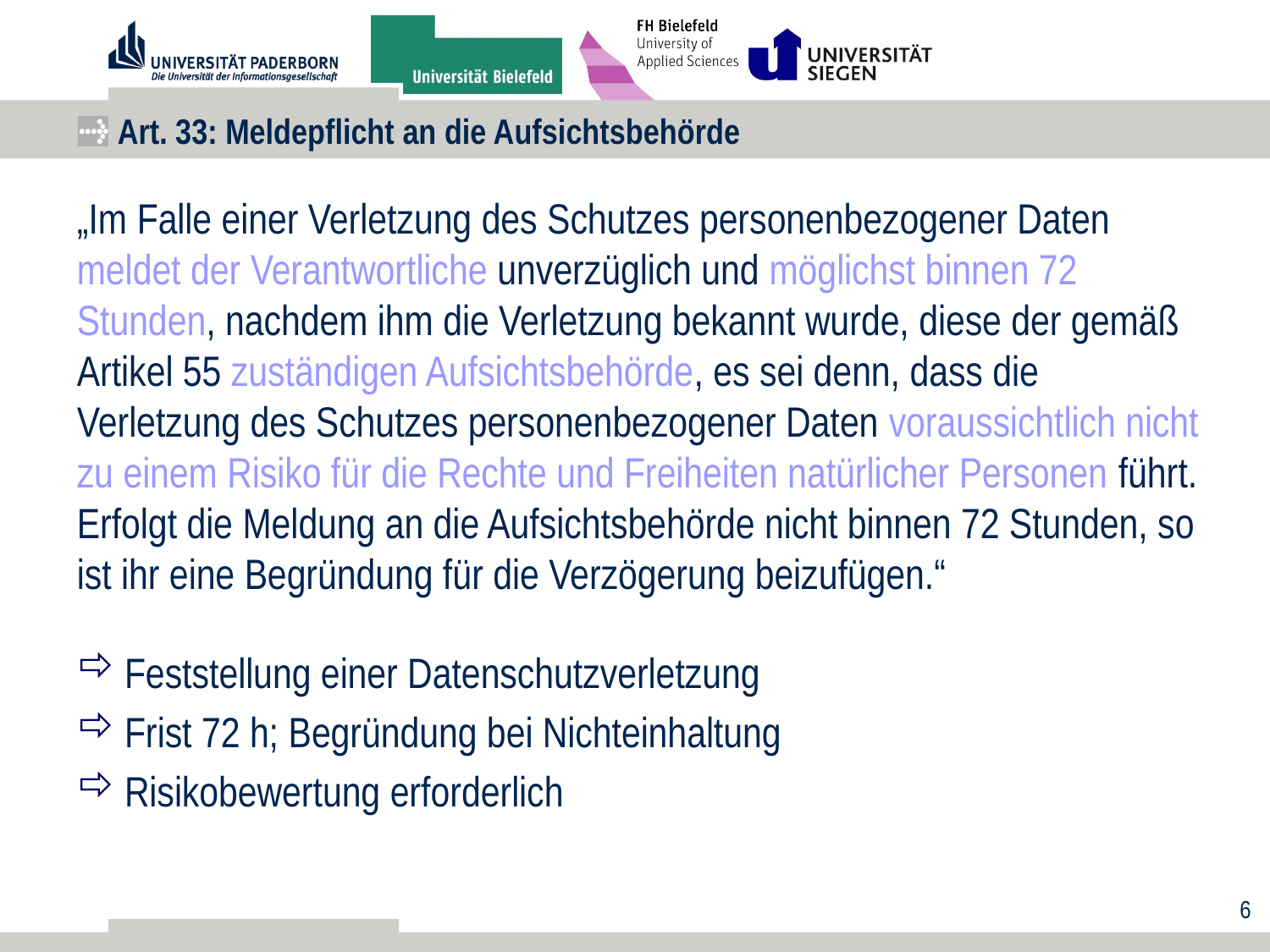

# Art. 33: Meldepflicht an die Aufsichtsbehörde
„Im Falle einer Verletzung des Schutzes personenbezogener Daten meldet der Verantwortliche unverzüglich und möglichst binnen 72 Stunden, nachdem ihm die Verletzung bekannt wurde, diese der gemäß Artikel 55 zuständigen Aufsichtsbehörde, es sei denn, dass die Verletzung des Schutzes personenbezogener Daten voraussichtlich nicht zu einem Risiko für die Rechte und Freiheiten natürlicher Personen führt. Erfolgt die Meldung an die Aufsichtsbehörde nicht binnen 72 Stunden, so ist ihr eine Begründung für die Verzögerung beizufügen.“

Feststellung einer Datenschutzverletzung
Frist 72 h; Begründung bei Nichteinhaltung
Risikobewertung erforderlich
6